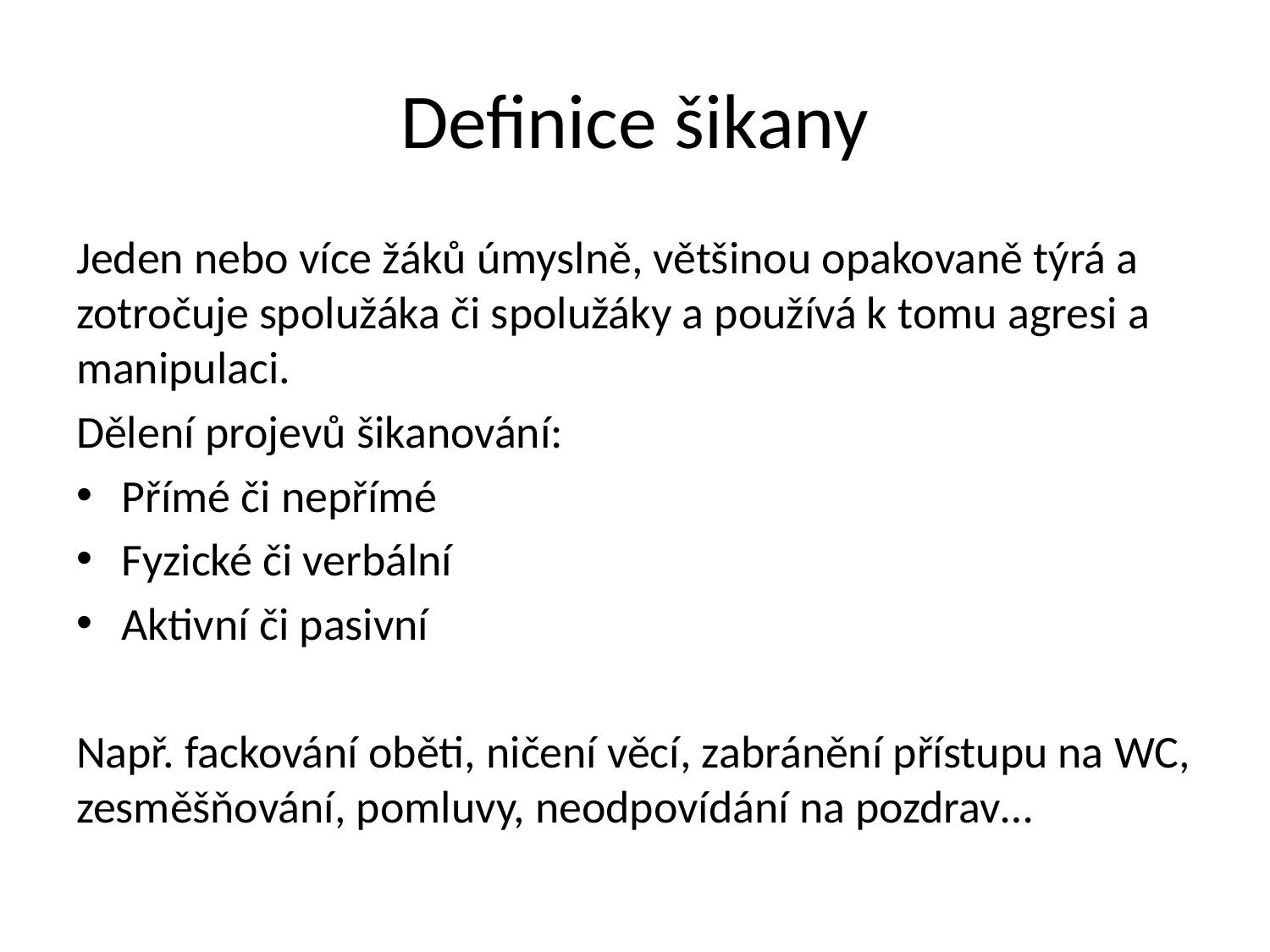

# Definice šikany
Jeden nebo více žáků úmyslně, většinou opakovaně týrá a zotročuje spolužáka či spolužáky a používá k tomu agresi a manipulaci.
Dělení projevů šikanování:
Přímé či nepřímé
Fyzické či verbální
Aktivní či pasivní

Např. fackování oběti, ničení věcí, zabránění přístupu na WC, zesměšňování, pomluvy, neodpovídání na pozdrav…